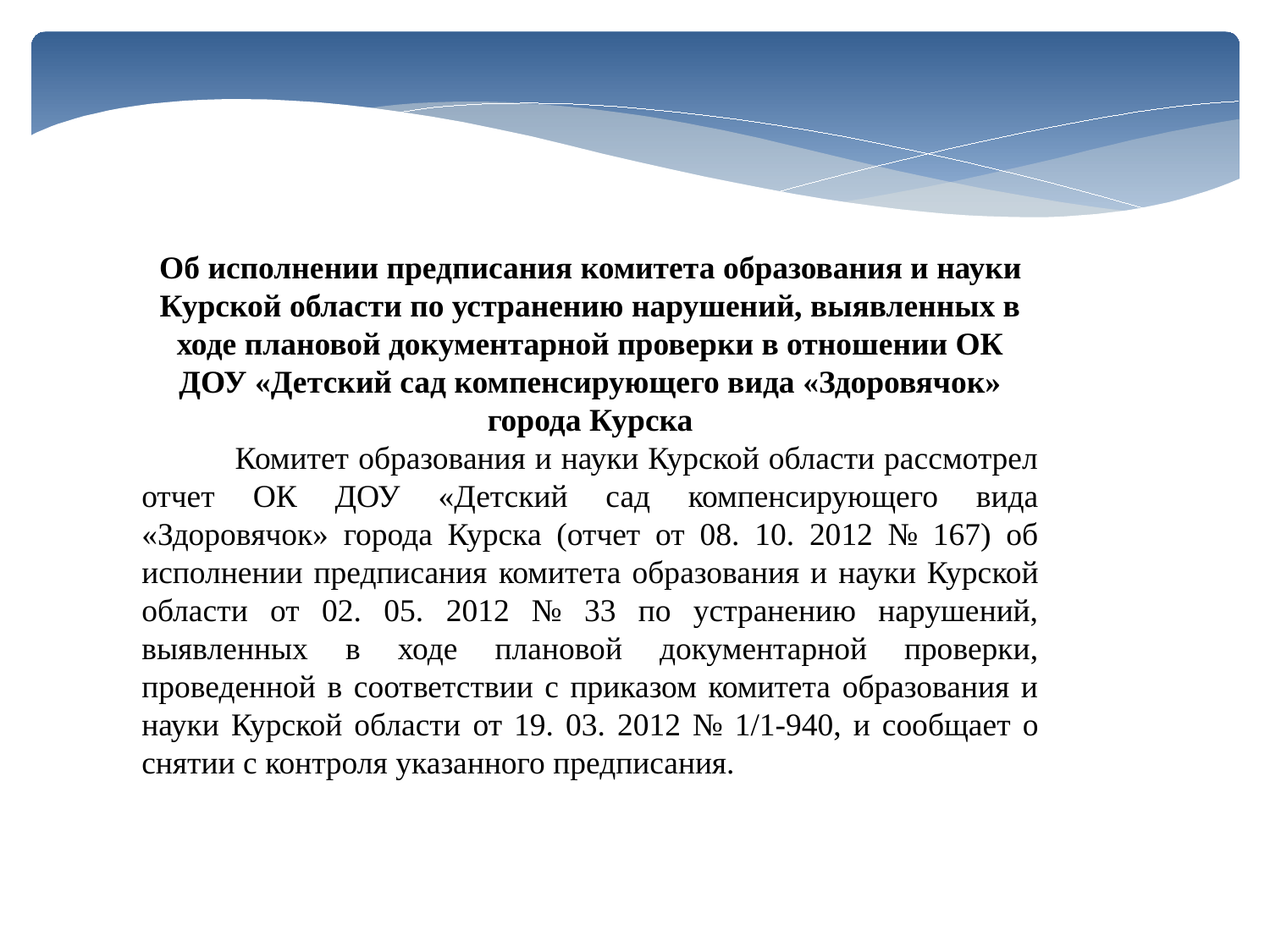

Об исполнении предписания комитета образования и науки Курской области по устранению нарушений, выявленных в ходе плановой документарной проверки в отношении ОК ДОУ «Детский сад компенсирующего вида «Здоровячок» города Курска
          Комитет образования и науки Курской области рассмотрел отчет ОК ДОУ «Детский сад компенсирующего вида «Здоровячок» города Курска (отчет от 08. 10. 2012 № 167) об исполнении предписания комитета образования и науки Курской области от 02. 05. 2012 № 33 по устранению нарушений, выявленных в ходе плановой документарной проверки, проведенной в соответствии с приказом комитета образования и науки Курской области от 19. 03. 2012 № 1/1-940, и сообщает о снятии с контроля указанного предписания.